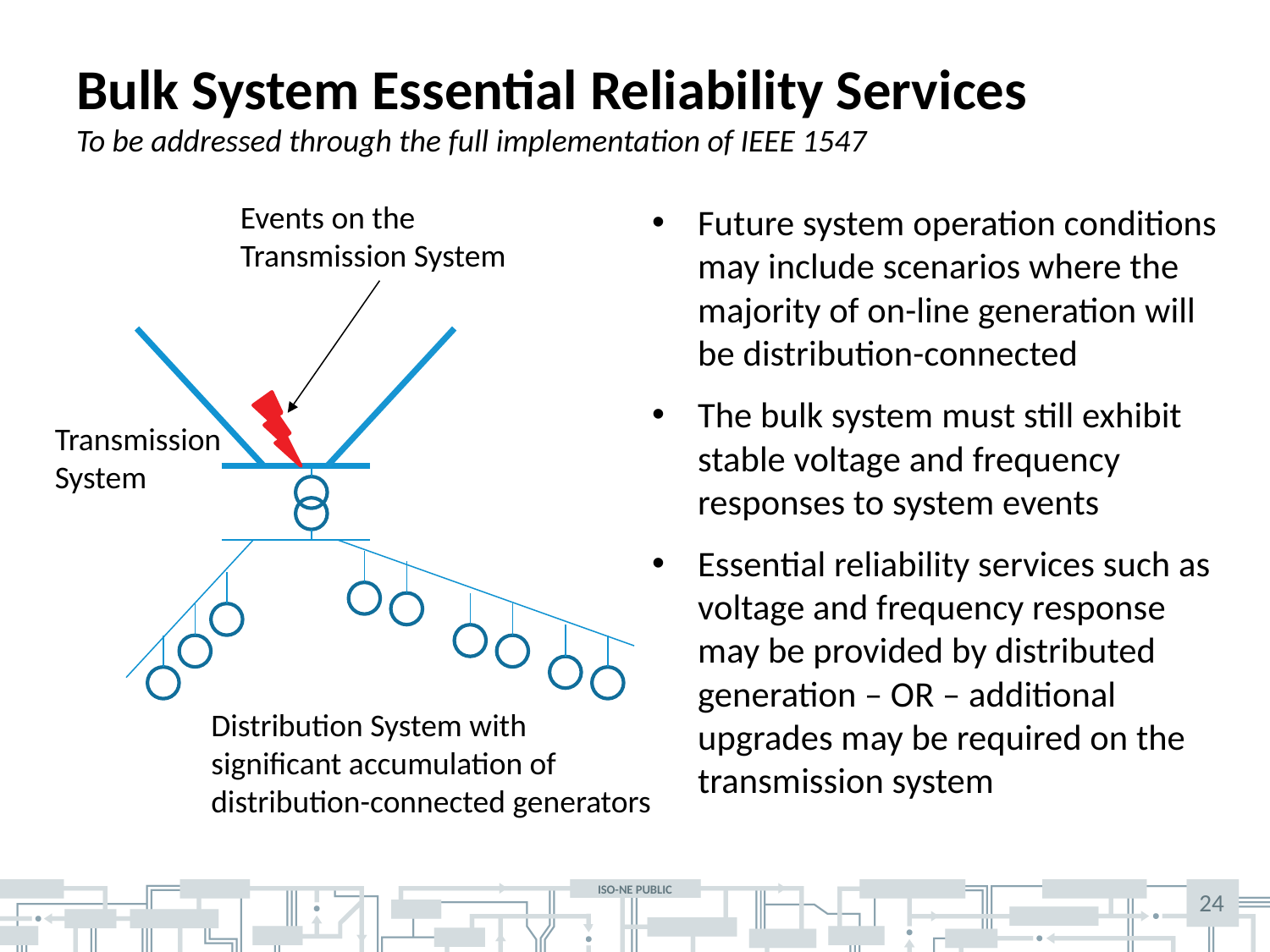

# Bulk System Essential Reliability Services To be addressed through the full implementation of IEEE 1547
Events on the
Transmission System
Future system operation conditions may include scenarios where the majority of on-line generation will be distribution-connected
The bulk system must still exhibit stable voltage and frequency responses to system events
Essential reliability services such as voltage and frequency response may be provided by distributed generation – OR – additional upgrades may be required on the transmission system

Transmission
System

Distribution System with
significant accumulation of
distribution-connected generators
24